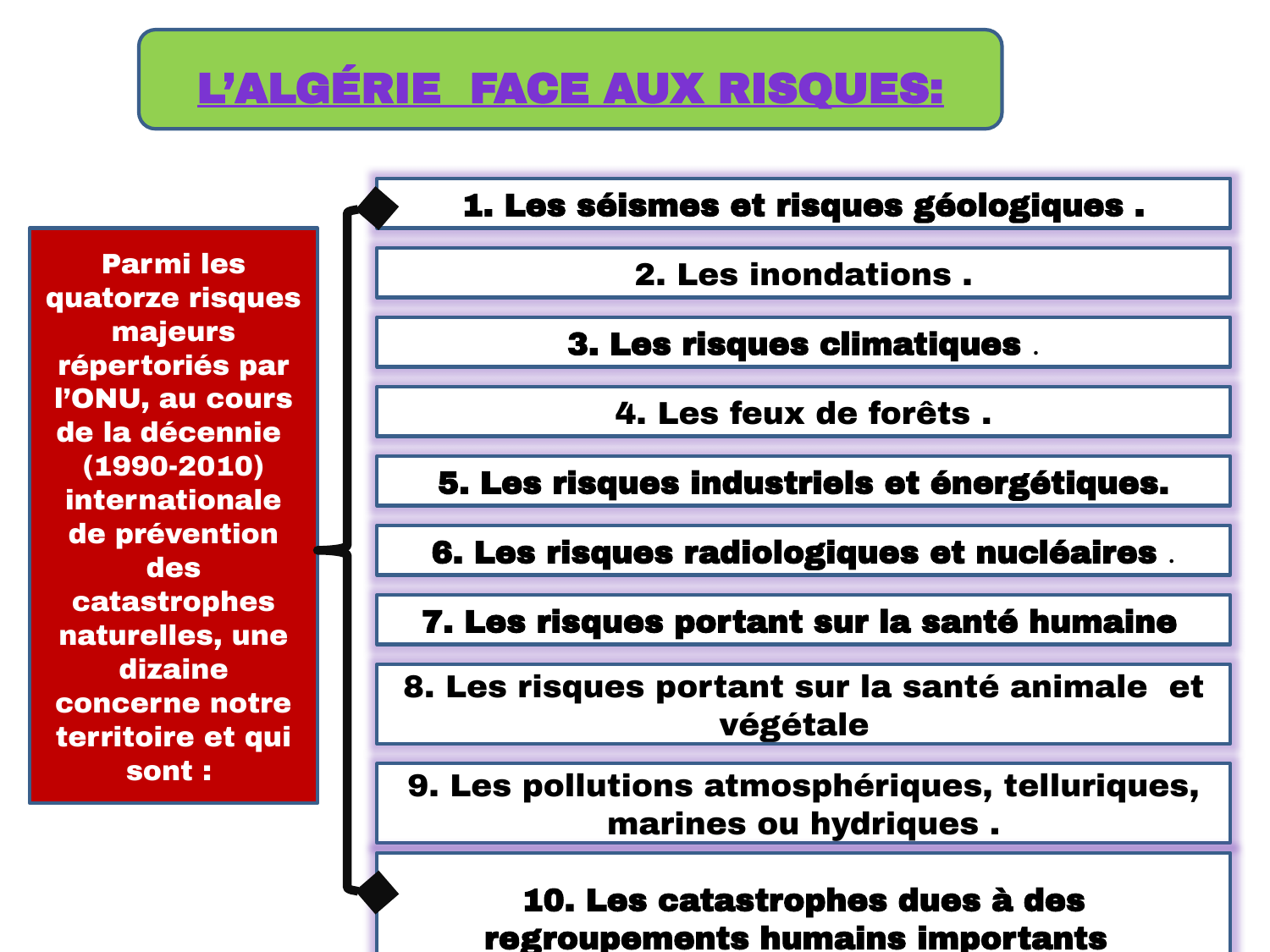

L’Algérie  face aux risques:

1. Les séismes et risques géologiques .

Parmi les quatorze risques majeurs répertoriés par l’ONU, au cours de la décennie  (1990-2010) internationale de prévention des catastrophes naturelles, une dizaine concerne notre territoire et qui sont :

2. Les inondations .

3. Les risques climatiques .

4. Les feux de forêts .

5. Les risques industriels et énergétiques.

6. Les risques radiologiques et nucléaires .

7. Les risques portant sur la santé humaine.

8. Les risques portant sur la santé animale  et végétale .

9. Les pollutions atmosphériques, telluriques, marines ou hydriques .

10. Les catastrophes dues à des regroupements humains importants.